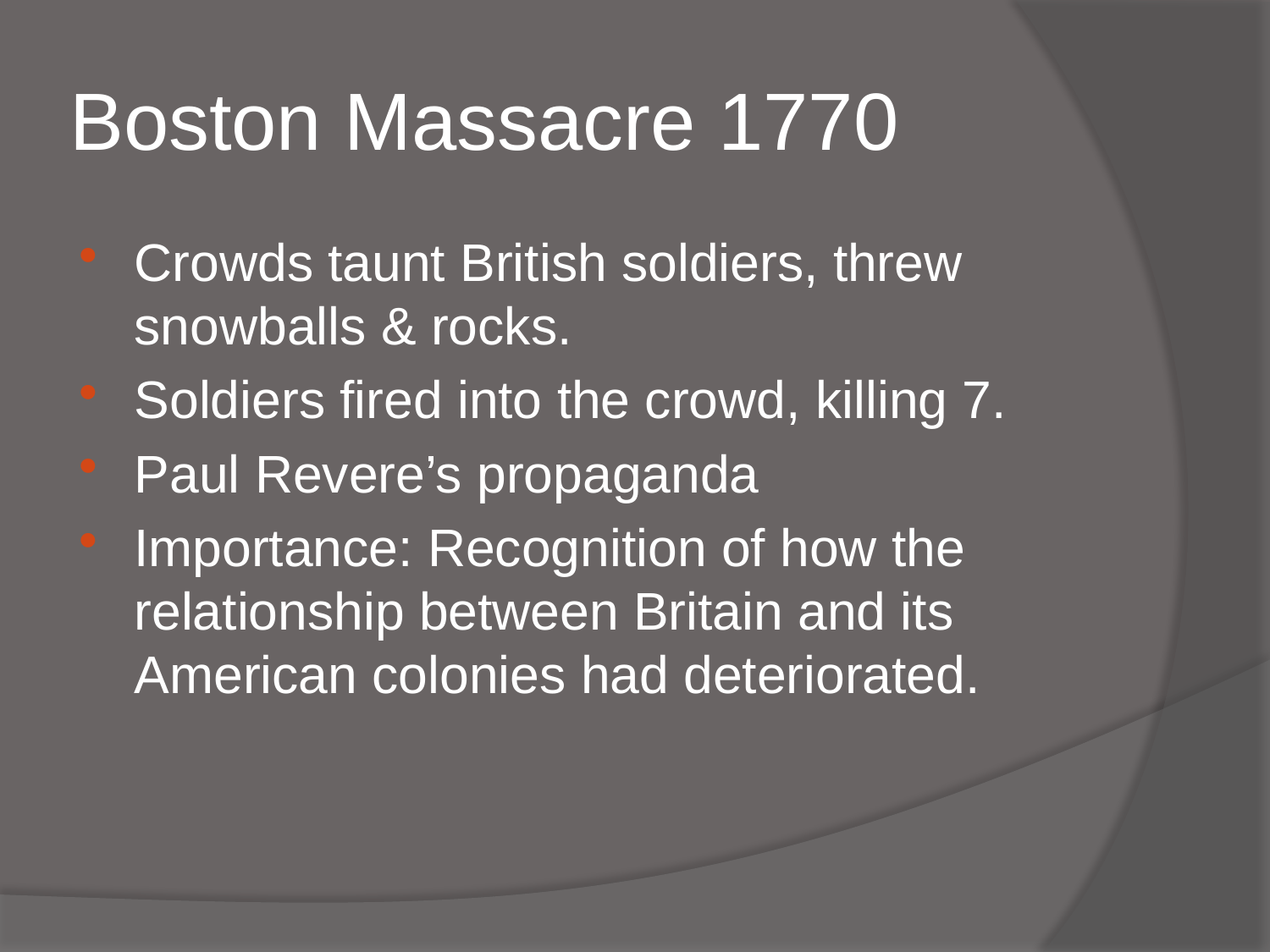

# Boston Massacre 1770
Crowds taunt British soldiers, threw snowballs & rocks.
Soldiers fired into the crowd, killing 7.
Paul Revere’s propaganda
Importance: Recognition of how the relationship between Britain and its American colonies had deteriorated.